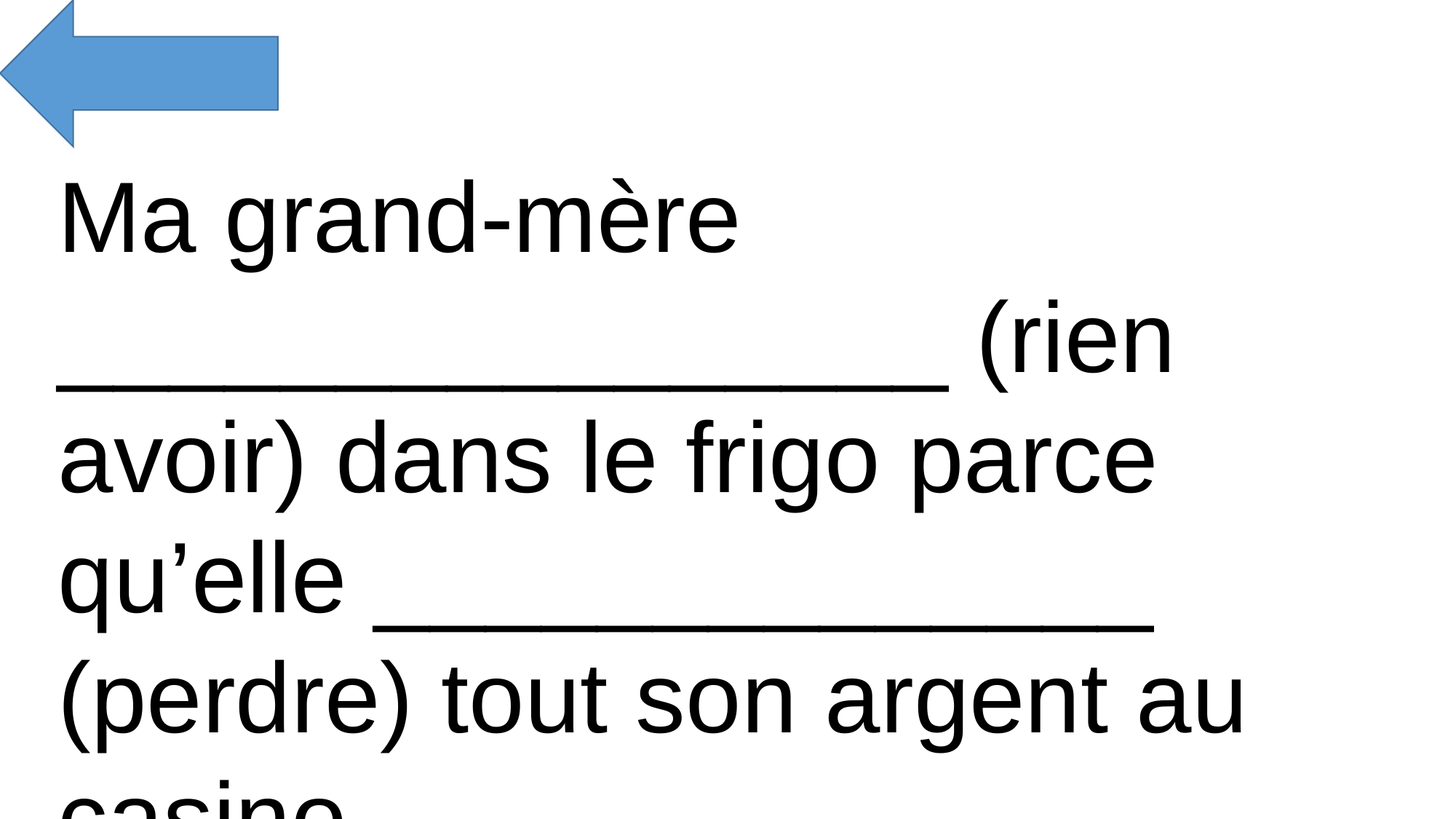

Ma grand-mère ________________ (rien avoir) dans le frigo parce qu’elle ______________ (perdre) tout son argent au casino.